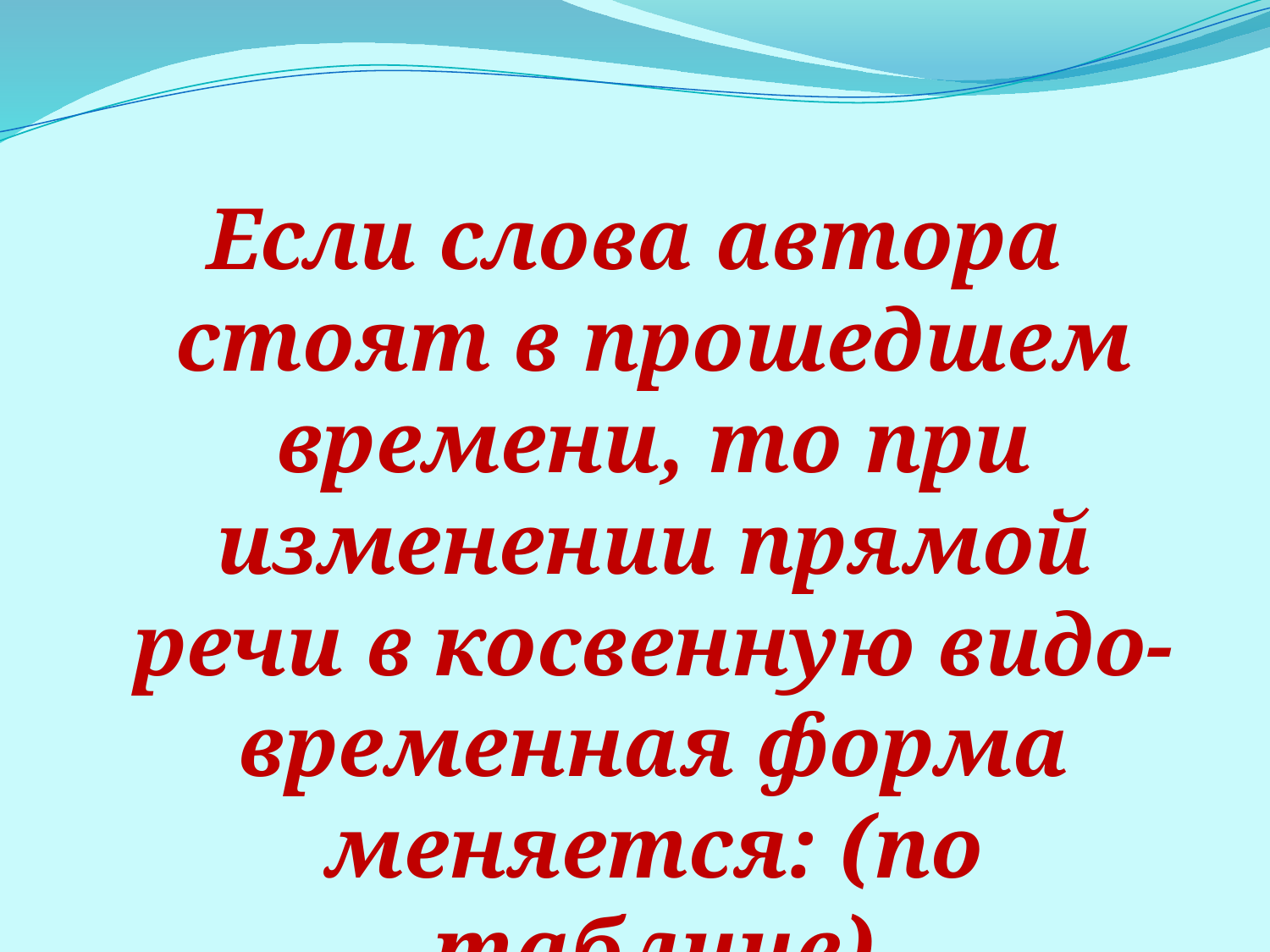

Если слова автора стоят в прошедшем времени, то при изменении прямой речи в косвенную видо-временная форма меняется: (по таблице)